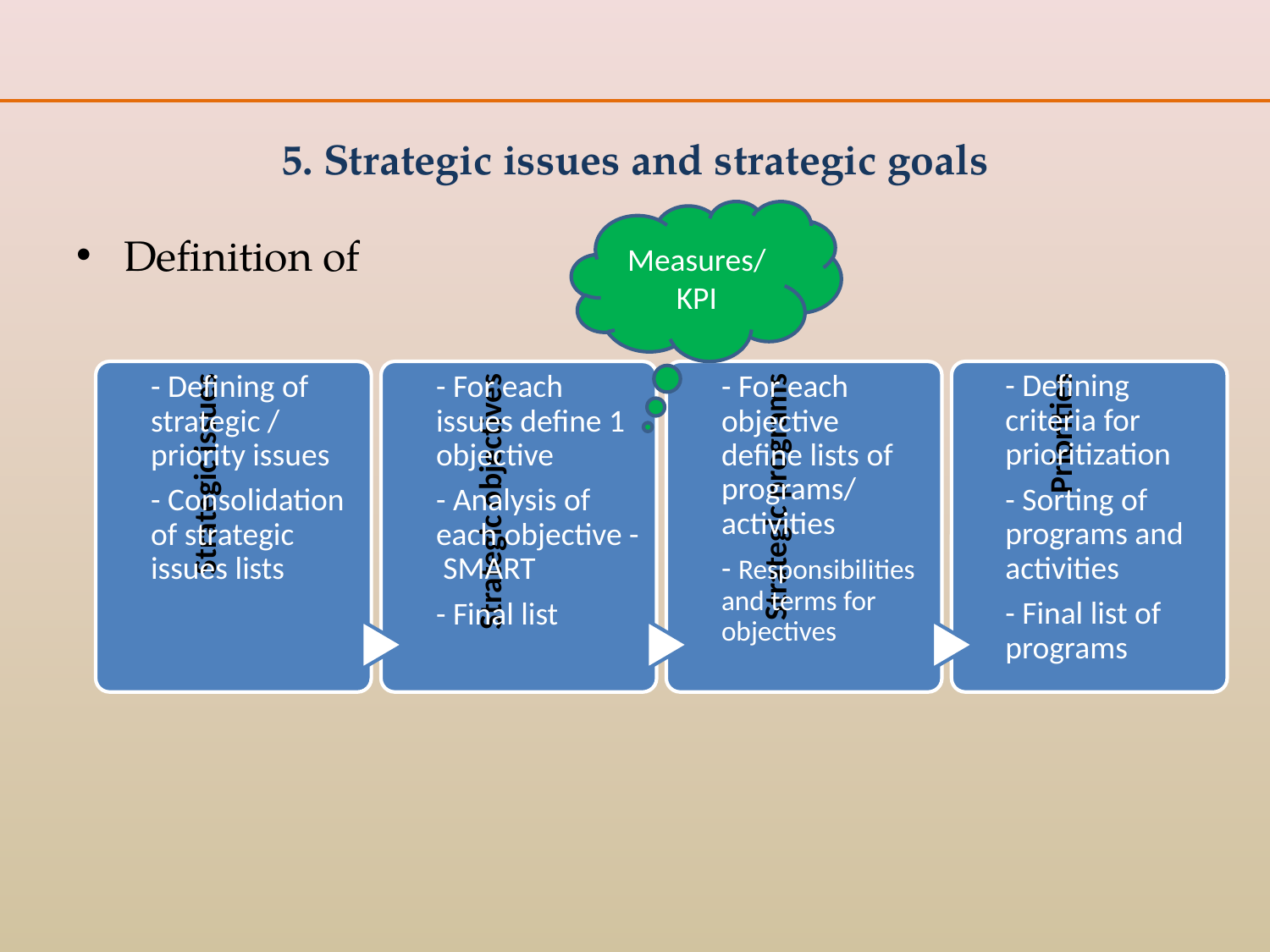

# 5. Strategic issues and strategic goals
Strategic issues
- Defining of strategic / priority issues
- Consolidation of strategic issues lists
Strategic objectives
- For each issues define 1 objective
- Analysis of each objective -  SMART
- Final list
Strategic programs
- For each objective define lists of programs/ activities
- Responsibilities and terms for objectives
Priorities
Measures/ KPI
Definition of

- Defining criteria for prioritization
- Sorting of programs and activities
- Final list of programs